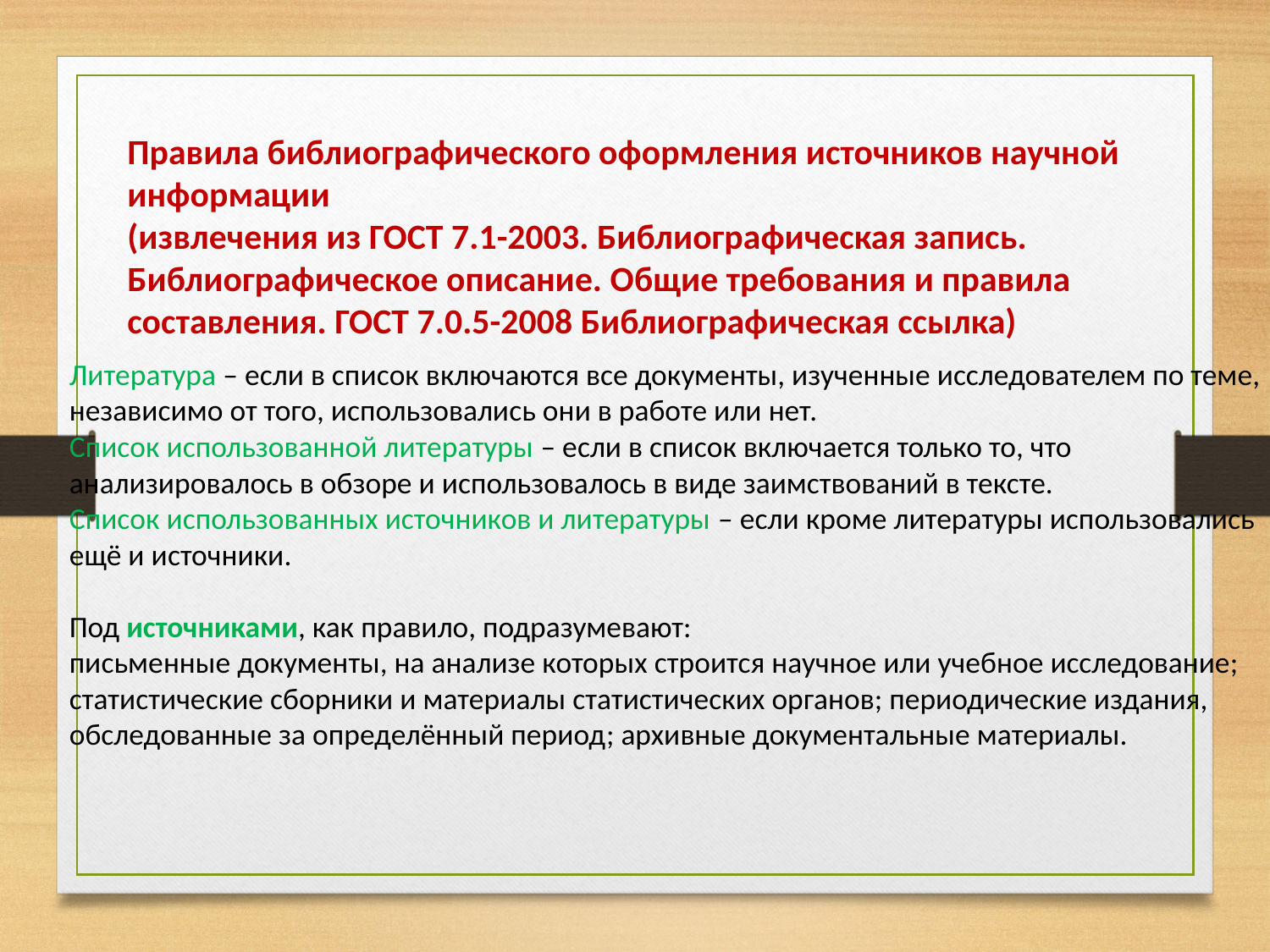

Правила библиографического оформления источников научной информации
(извлечения из ГОСТ 7.1-2003. Библиографическая запись. Библиографическое описание. Общие требования и правила составления. ГОСТ 7.0.5-2008 Библиографическая ссылка)
Литература – если в список включаются все документы, изученные исследователем по теме, независимо от того, использовались они в работе или нет.
Список использованной литературы – если в список включается только то, что анализировалось в обзоре и использовалось в виде заимствований в тексте.
Список использованных источников и литературы – если кроме литературы использовались ещё и источники.

Под источниками, как правило, подразумевают:
письменные документы, на анализе которых строится научное или учебное исследование; статистические сборники и материалы статистических органов; периодические издания, обследованные за определённый период; архивные документальные материалы.